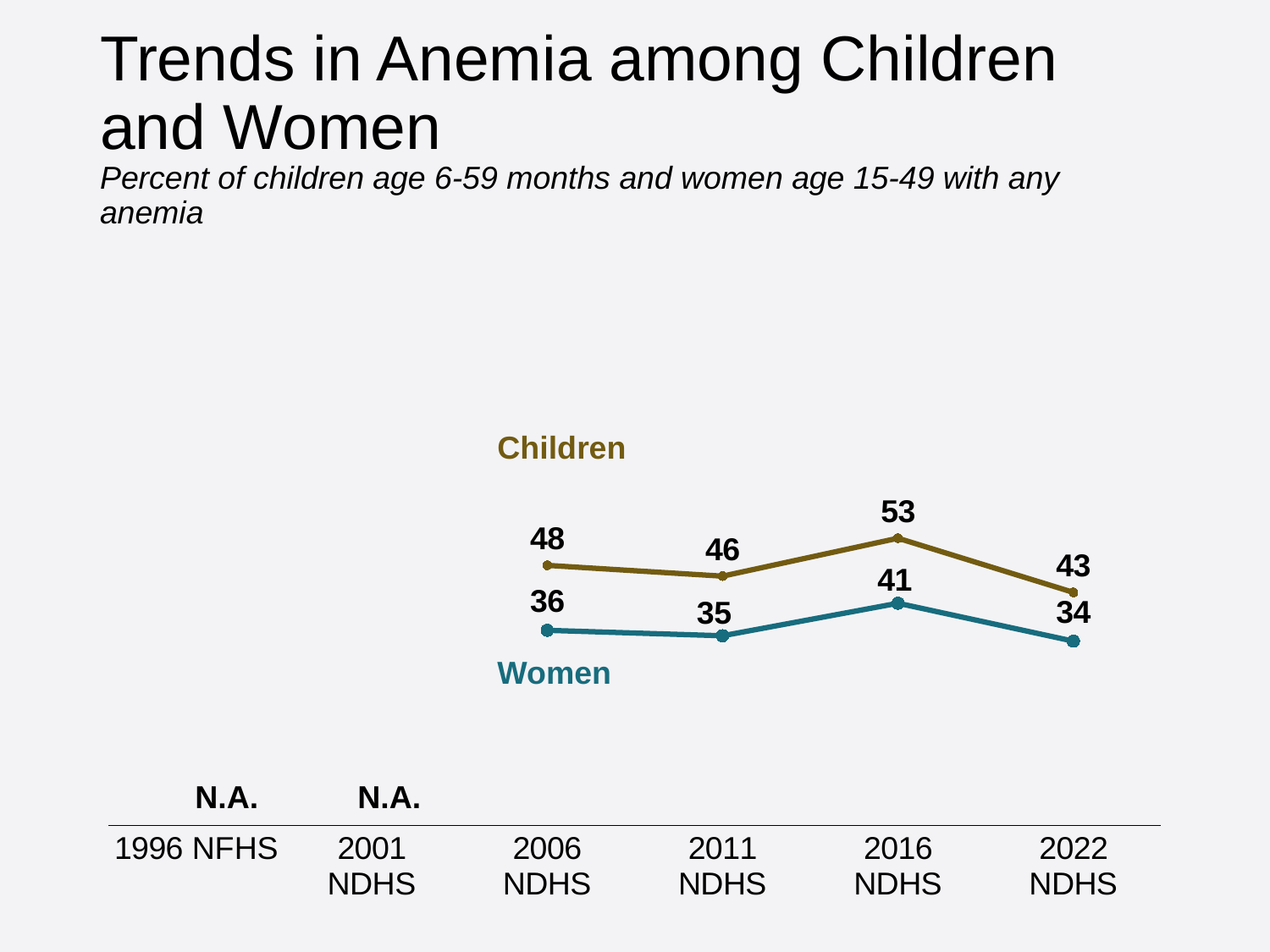

# Trends in Anemia among Children and Women
Percent of children age 6-59 months and women age 15-49 with any anemia

### Chart

| Category | Children | Women |
|---|---|---|
| 1996 NFHS | None | None |
| 2001 NDHS | None | None |
| 2006 NDHS | 48.0 | 36.0 |
| 2011 NDHS | 46.0 | 35.0 |
| 2016 NDHS | 53.0 | 41.0 |
| 2022 NDHS | 43.0 | 34.0 |
Children
Women
N.A.
N.A.